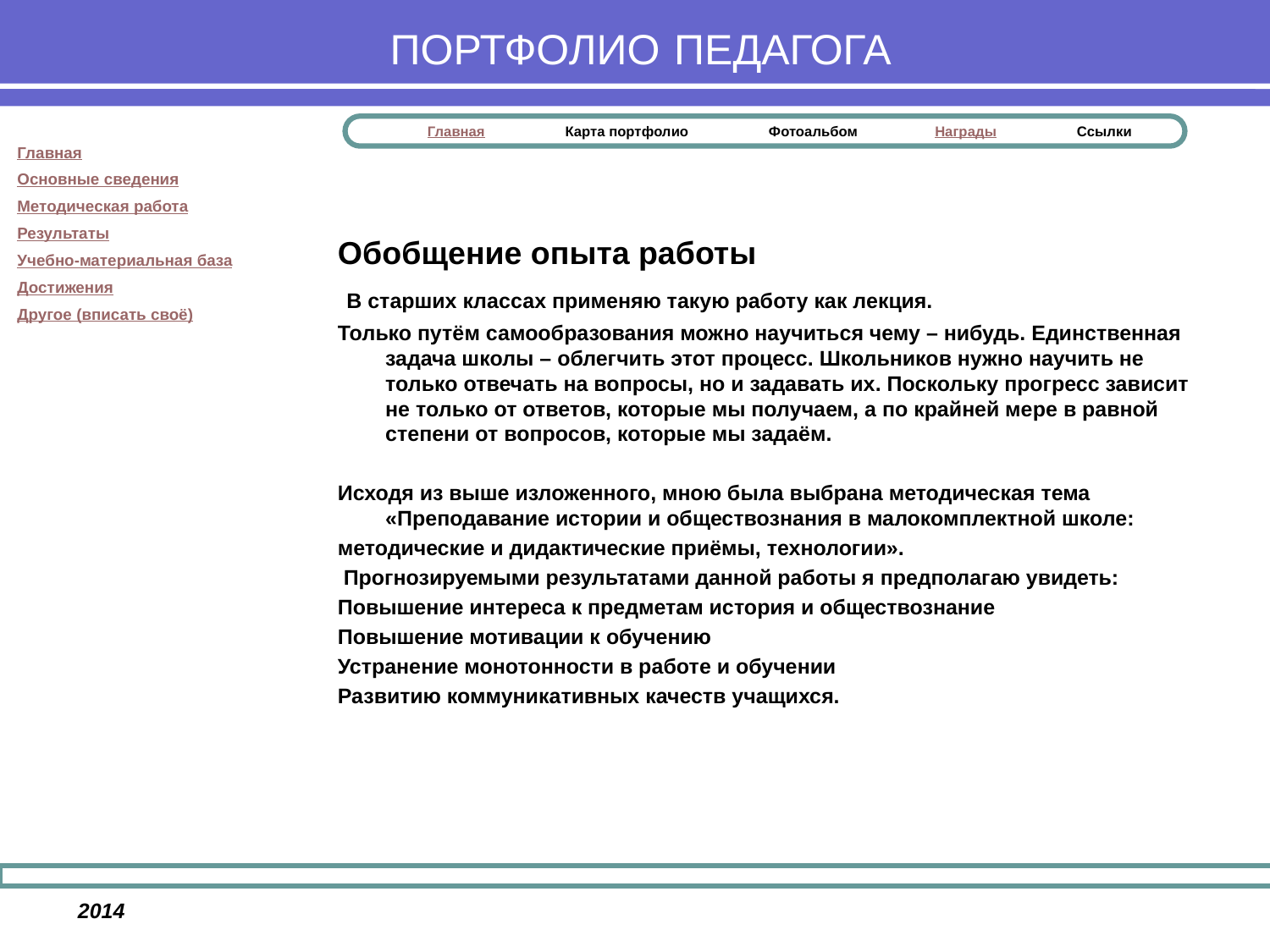

# ПОРТФОЛИО ПЕДАГОГА
Обобщение опыта работы
 В старших классах применяю такую работу как лекция.
Только путём самообразования можно научиться чему – нибудь. Единственная задача школы – облегчить этот процесс. Школьников нужно научить не только отвечать на вопросы, но и задавать их. Поскольку прогресс зависит не только от ответов, которые мы получаем, а по крайней мере в равной степени от вопросов, которые мы задаём.

Исходя из выше изложенного, мною была выбрана методическая тема «Преподавание истории и обществознания в малокомплектной школе:
методические и дидактические приёмы, технологии».
 Прогнозируемыми результатами данной работы я предполагаю увидеть:
Повышение интереса к предметам история и обществознание
Повышение мотивации к обучению
Устранение монотонности в работе и обучении
Развитию коммуникативных качеств учащихся.

2014